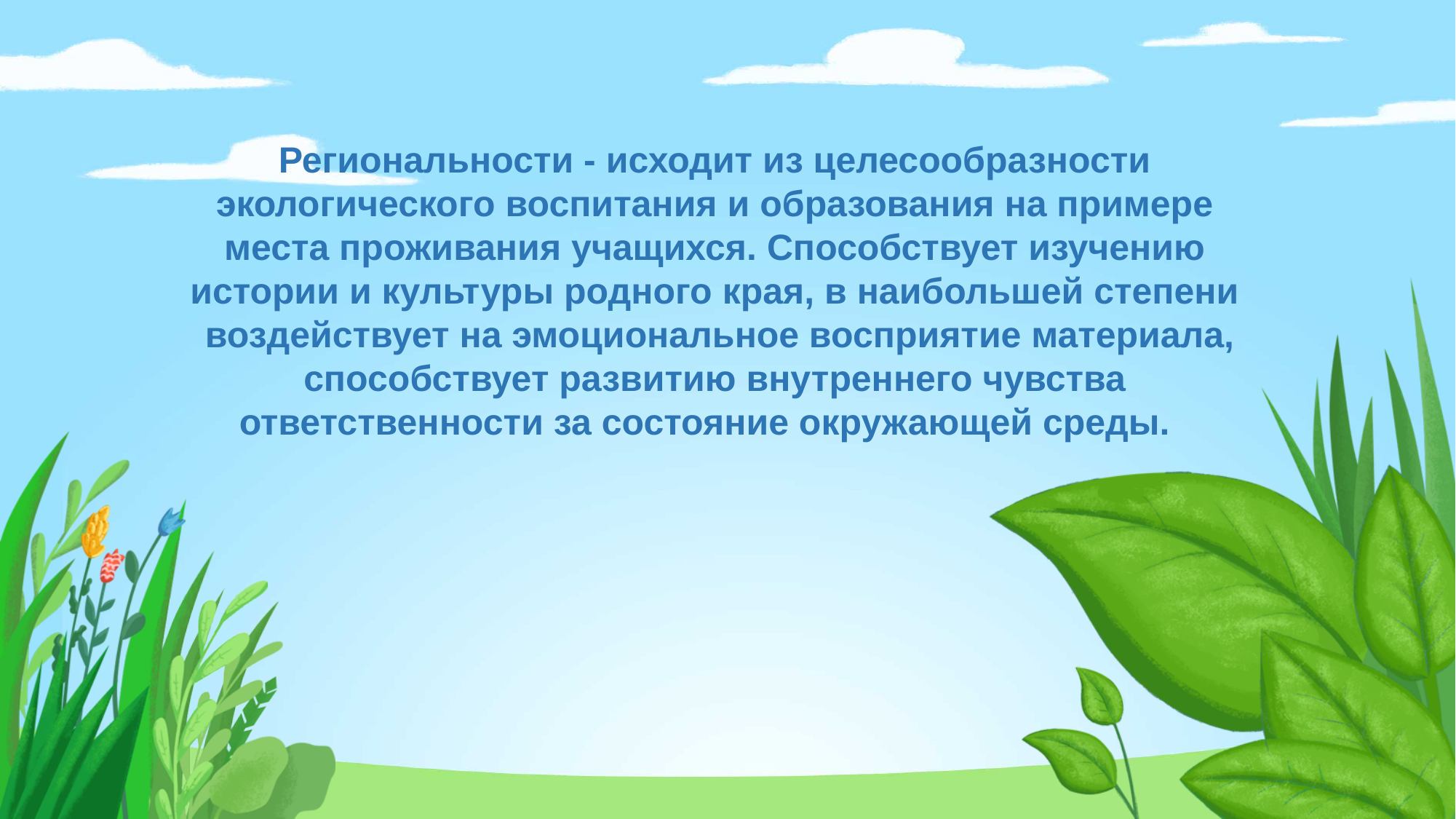

Региональности - исходит из целесообразности экологического воспитания и образования на примере места проживания учащихся. Способствует изучению истории и культуры родного края, в наибольшей степени  воздействует на эмоциональное восприятие материала, способствует развитию внутреннего чувства ответственности за состояние окружающей среды.